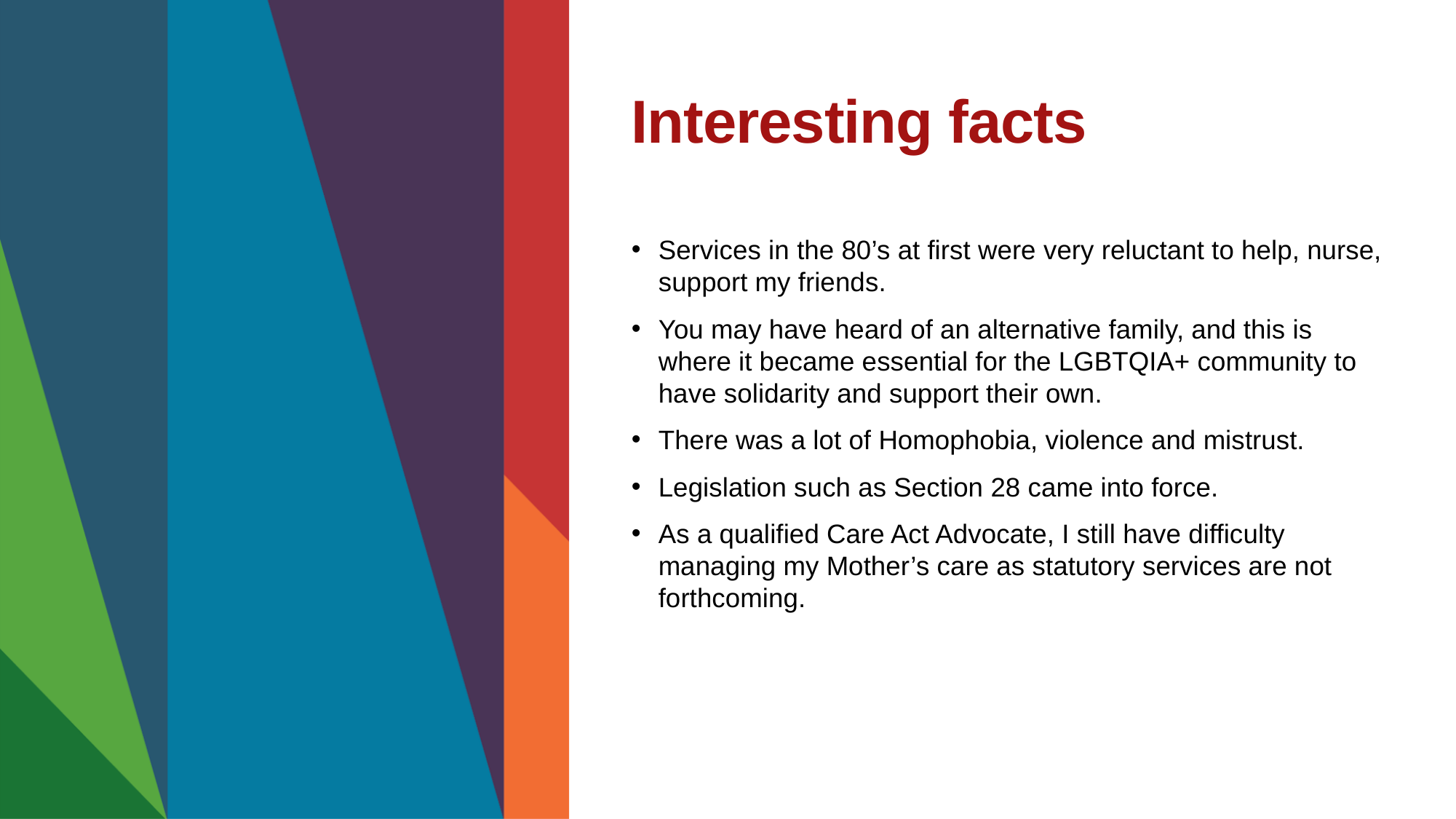

# Interesting facts
Services in the 80’s at first were very reluctant to help, nurse, support my friends.
You may have heard of an alternative family, and this is where it became essential for the LGBTQIA+ community to have solidarity and support their own.
There was a lot of Homophobia, violence and mistrust.
Legislation such as Section 28 came into force.
As a qualified Care Act Advocate, I still have difficulty managing my Mother’s care as statutory services are not forthcoming.